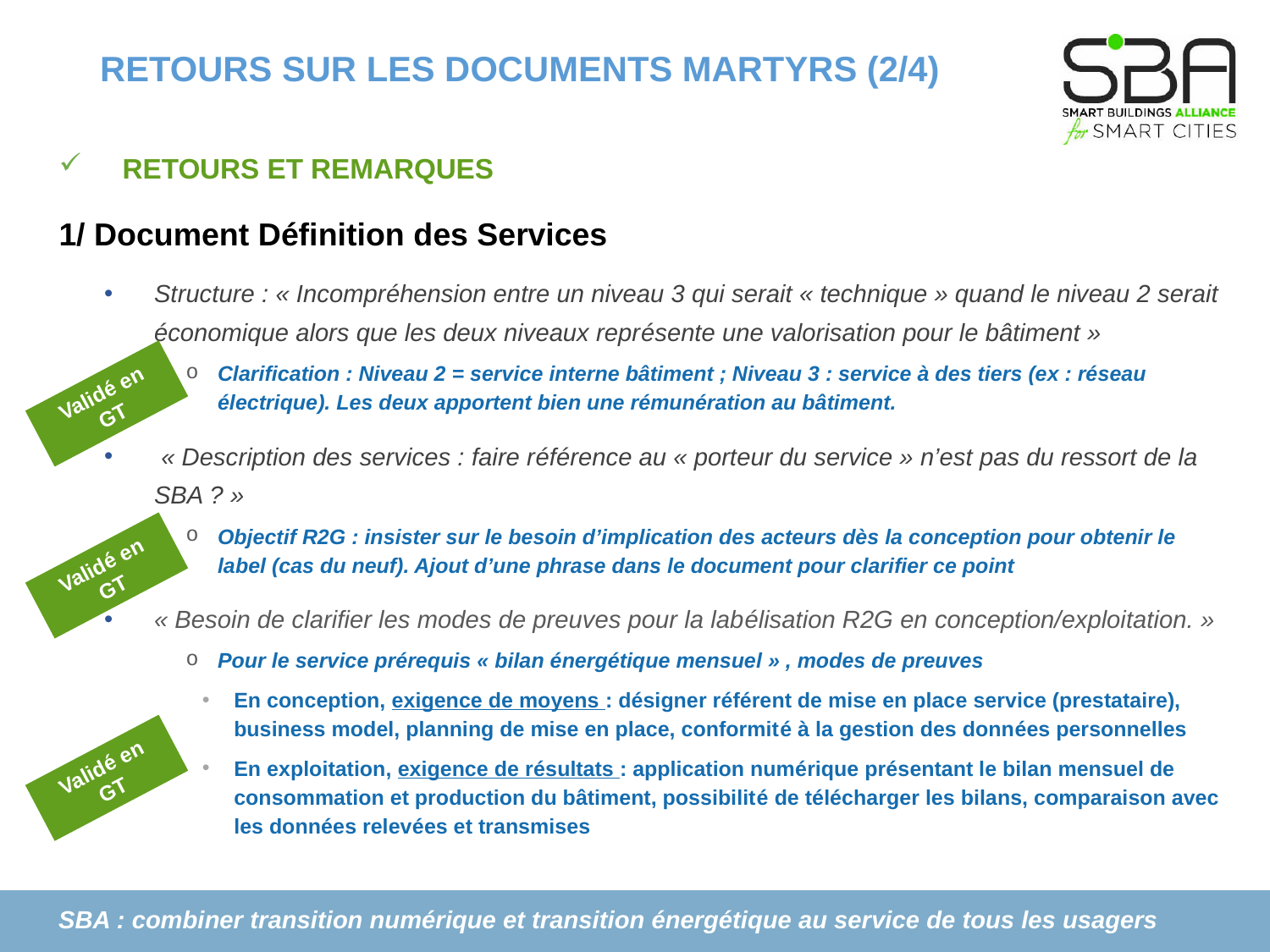

# RETOURS SUR LES DOCUMENTS MARTYRS (2/4)
Retours et remarques
1/ Document Définition des Services
Structure : « Incompréhension entre un niveau 3 qui serait « technique » quand le niveau 2 serait économique alors que les deux niveaux représente une valorisation pour le bâtiment »
Clarification : Niveau 2 = service interne bâtiment ; Niveau 3 : service à des tiers (ex : réseau électrique). Les deux apportent bien une rémunération au bâtiment.
 « Description des services : faire référence au « porteur du service » n’est pas du ressort de la SBA ? »
Objectif R2G : insister sur le besoin d’implication des acteurs dès la conception pour obtenir le label (cas du neuf). Ajout d’une phrase dans le document pour clarifier ce point
« Besoin de clarifier les modes de preuves pour la labélisation R2G en conception/exploitation. »
Pour le service prérequis « bilan énergétique mensuel » , modes de preuves
En conception, exigence de moyens : désigner référent de mise en place service (prestataire), business model, planning de mise en place, conformité à la gestion des données personnelles
En exploitation, exigence de résultats : application numérique présentant le bilan mensuel de consommation et production du bâtiment, possibilité de télécharger les bilans, comparaison avec les données relevées et transmises
Validé en GT
Validé en GT
Validé en GT